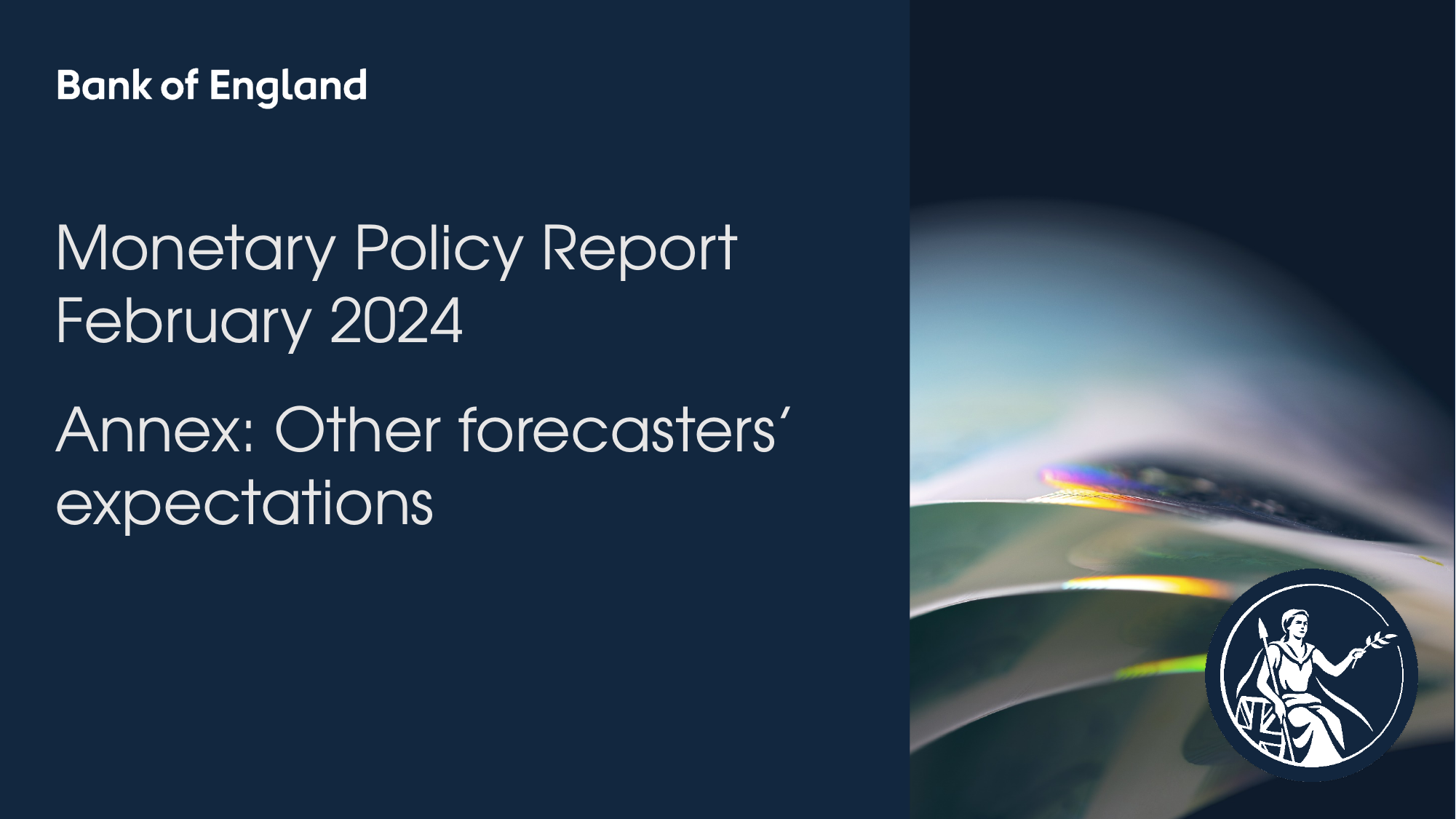

Monetary Policy Report
February 2024
Annex: Other forecasters’ expectations